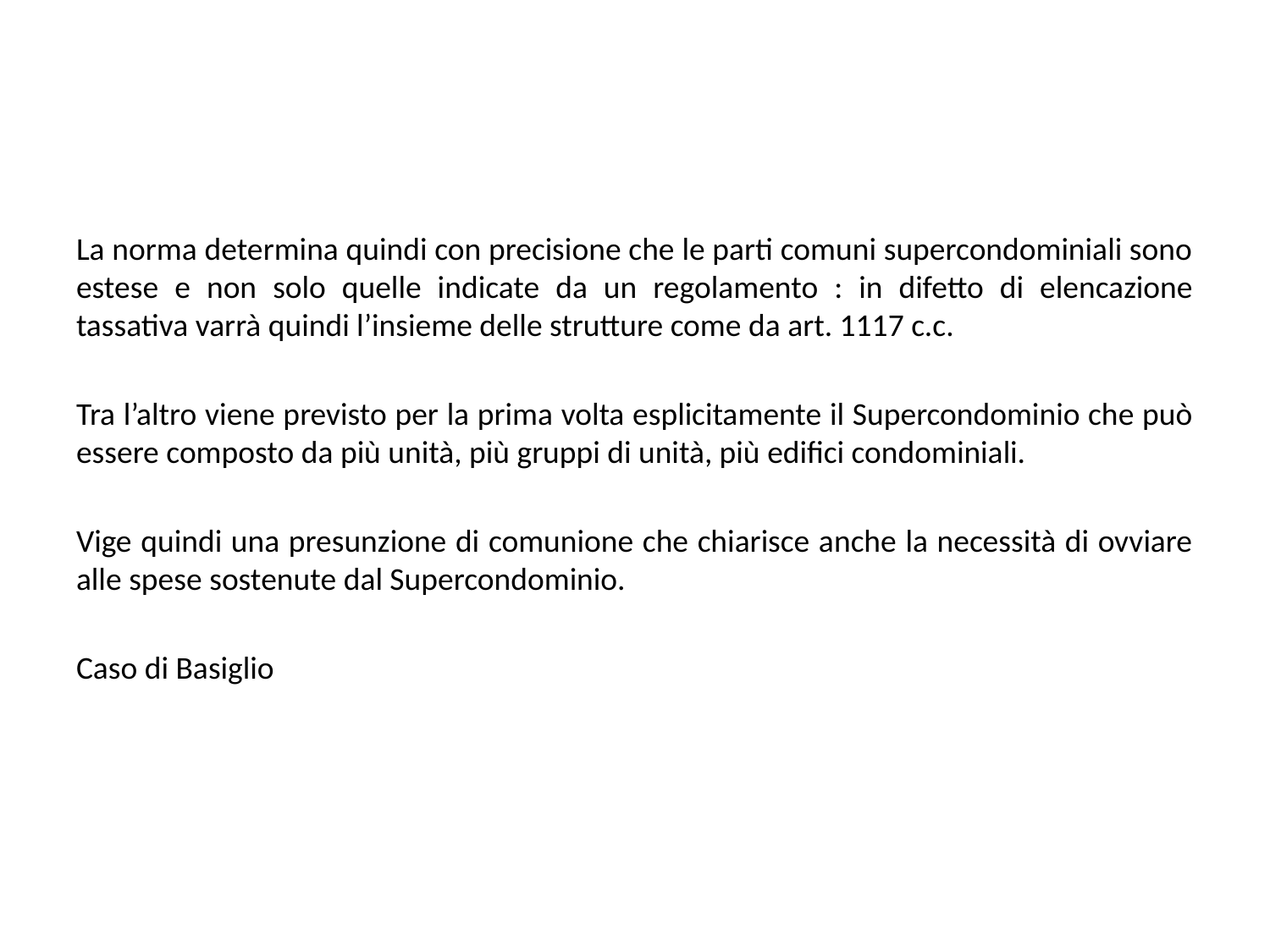

La norma determina quindi con precisione che le parti comuni supercondominiali sono estese e non solo quelle indicate da un regolamento : in difetto di elencazione tassativa varrà quindi l’insieme delle strutture come da art. 1117 c.c.

Tra l’altro viene previsto per la prima volta esplicitamente il Supercondominio che può essere composto da più unità, più gruppi di unità, più edifici condominiali.

Vige quindi una presunzione di comunione che chiarisce anche la necessità di ovviare alle spese sostenute dal Supercondominio.

Caso di Basiglio